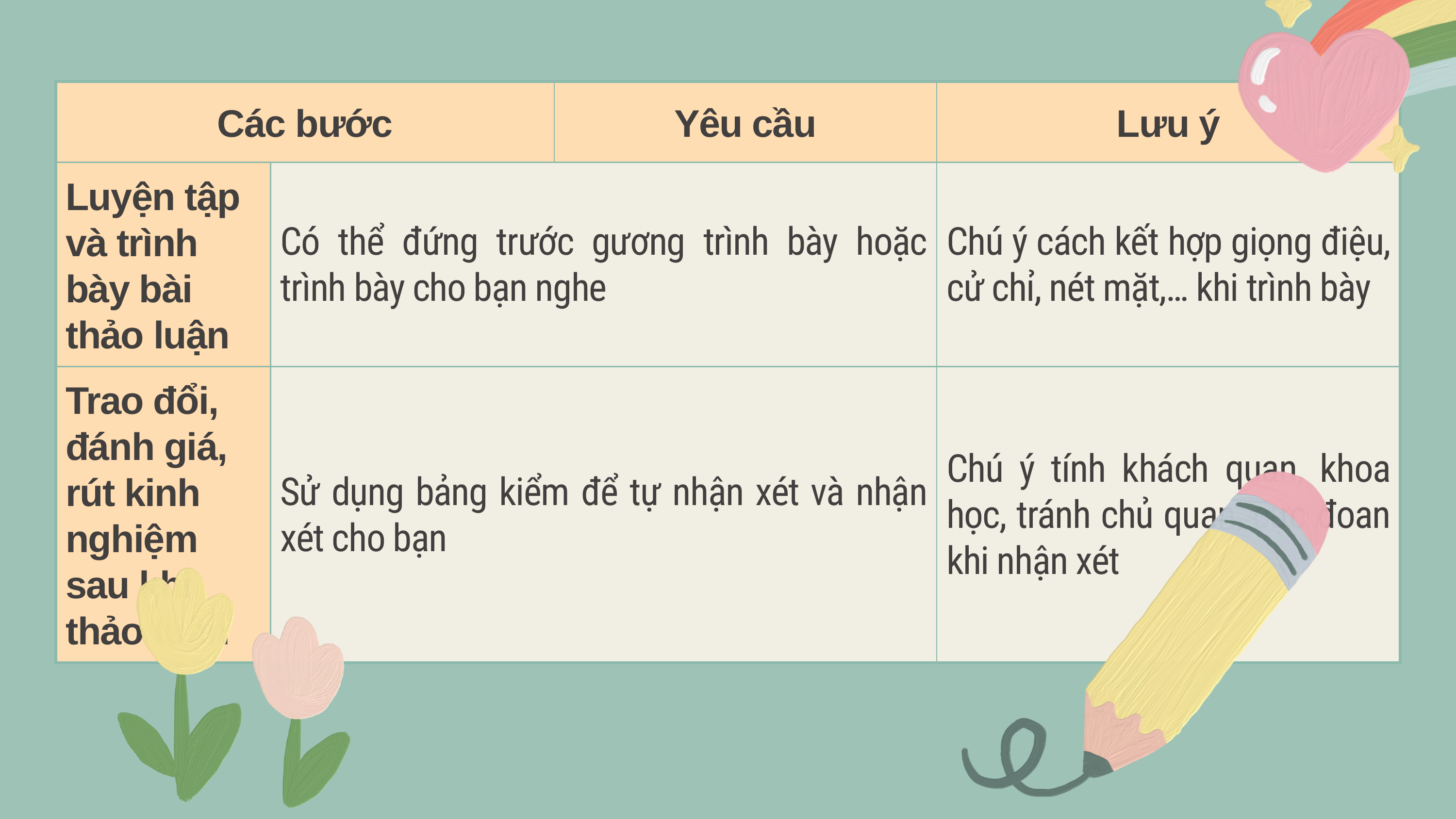

| Các bước | Các bước | Yêu cầu | Lưu ý |
| --- | --- | --- | --- |
| Luyện tập và trình bày bài thảo luận | Có thể đứng trước gương trình bày hoặc trình bày cho bạn nghe | Có thể đứng trước gương trình bày hoặc trình bày cho bạn nghe | Chú ý cách kết hợp giọng điệu, cử chỉ, nét mặt,… khi trình bày |
| Trao đổi, đánh giá, rút kinh nghiệm sau khi thảo luận | Sử dụng bảng kiểm để tự nhận xét và nhận xét cho bạn | Sử dụng bảng kiểm để tự nhận xét và nhận xét cho bạn | Chú ý tính khách quan, khoa học, tránh chủ quan, cực đoan khi nhận xét |